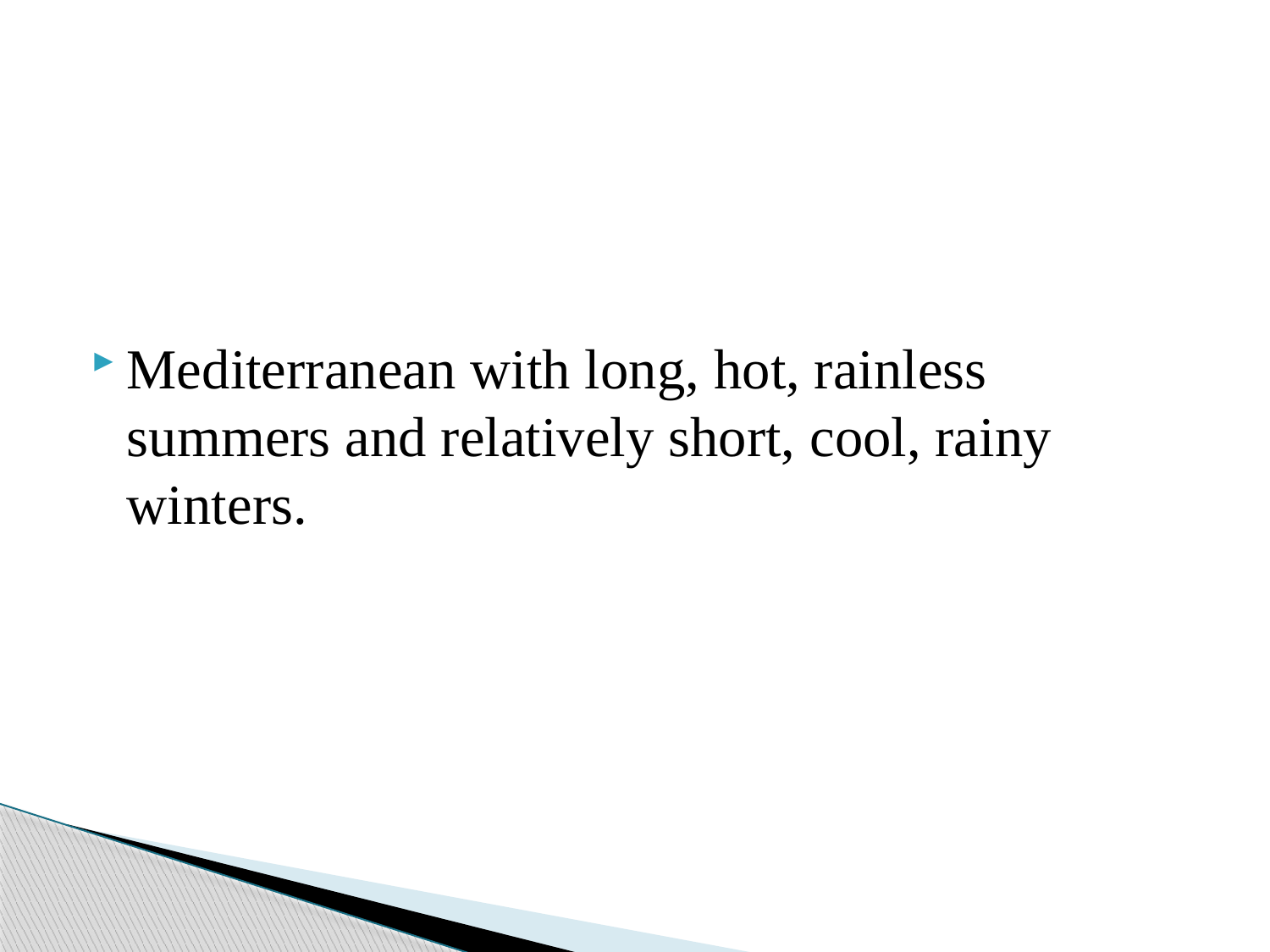

#
Mediterranean with long, hot, rainless summers and relatively short, cool, rainy winters.